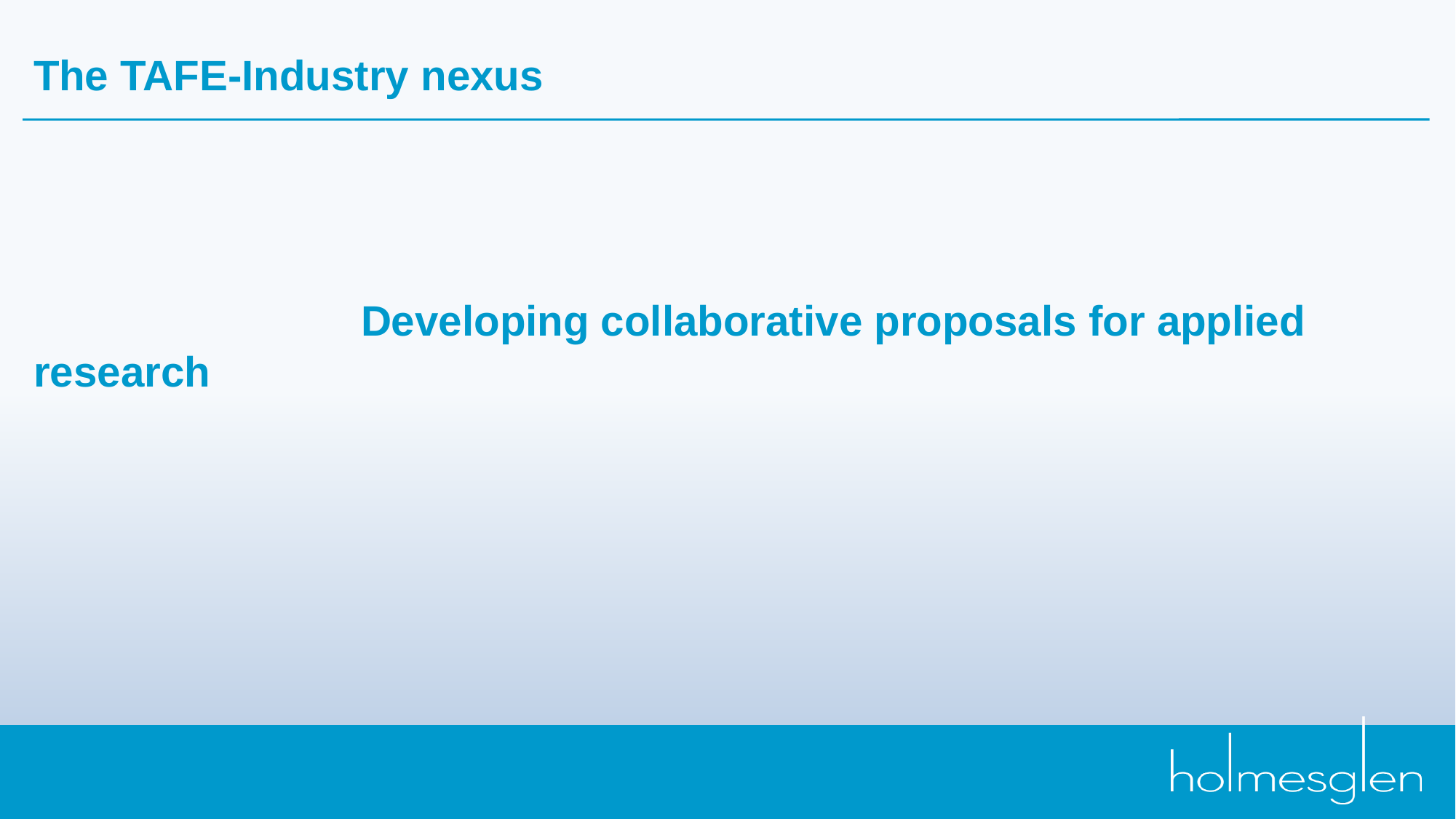

# The TAFE-Industry nexus

			Developing collaborative proposals for applied research

																				Dr. Henry Pook